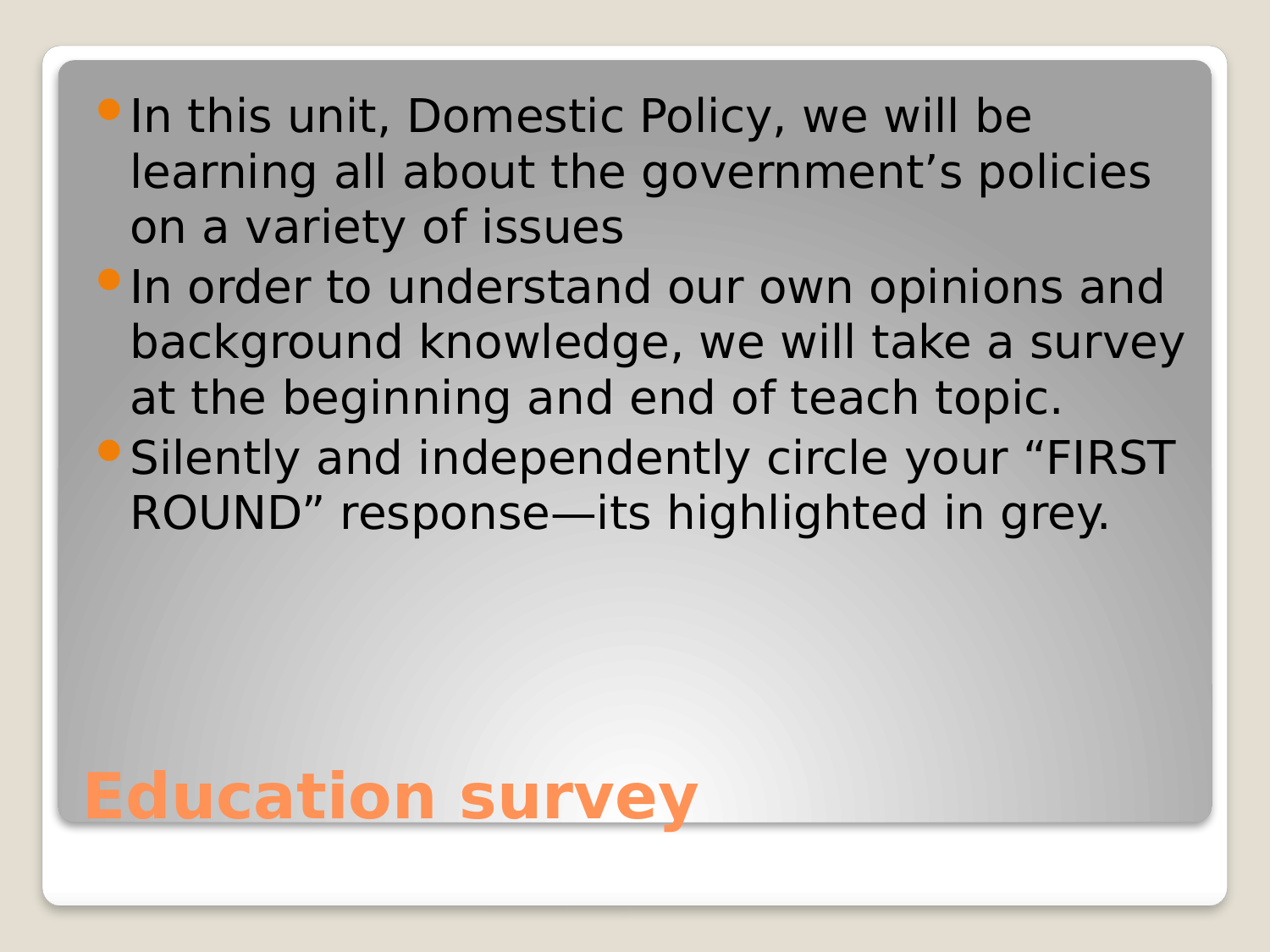

In this unit, Domestic Policy, we will be learning all about the government’s policies on a variety of issues
In order to understand our own opinions and background knowledge, we will take a survey at the beginning and end of teach topic.
Silently and independently circle your “FIRST ROUND” response—its highlighted in grey.
# Education survey